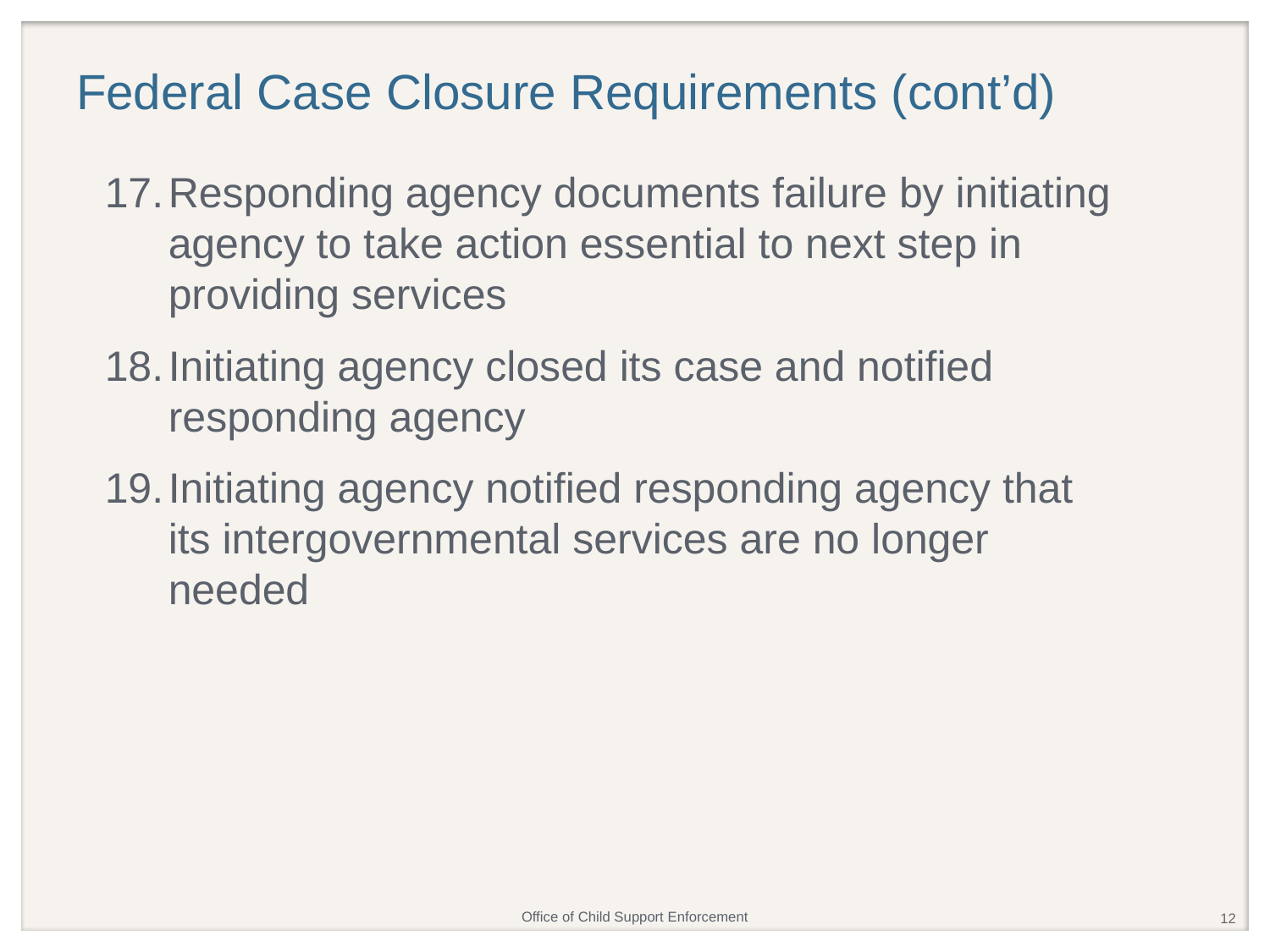

# Federal Case Closure Requirements (cont’d)
Responding agency documents failure by initiating agency to take action essential to next step in providing services
Initiating agency closed its case and notified responding agency
Initiating agency notified responding agency that its intergovernmental services are no longer needed

12